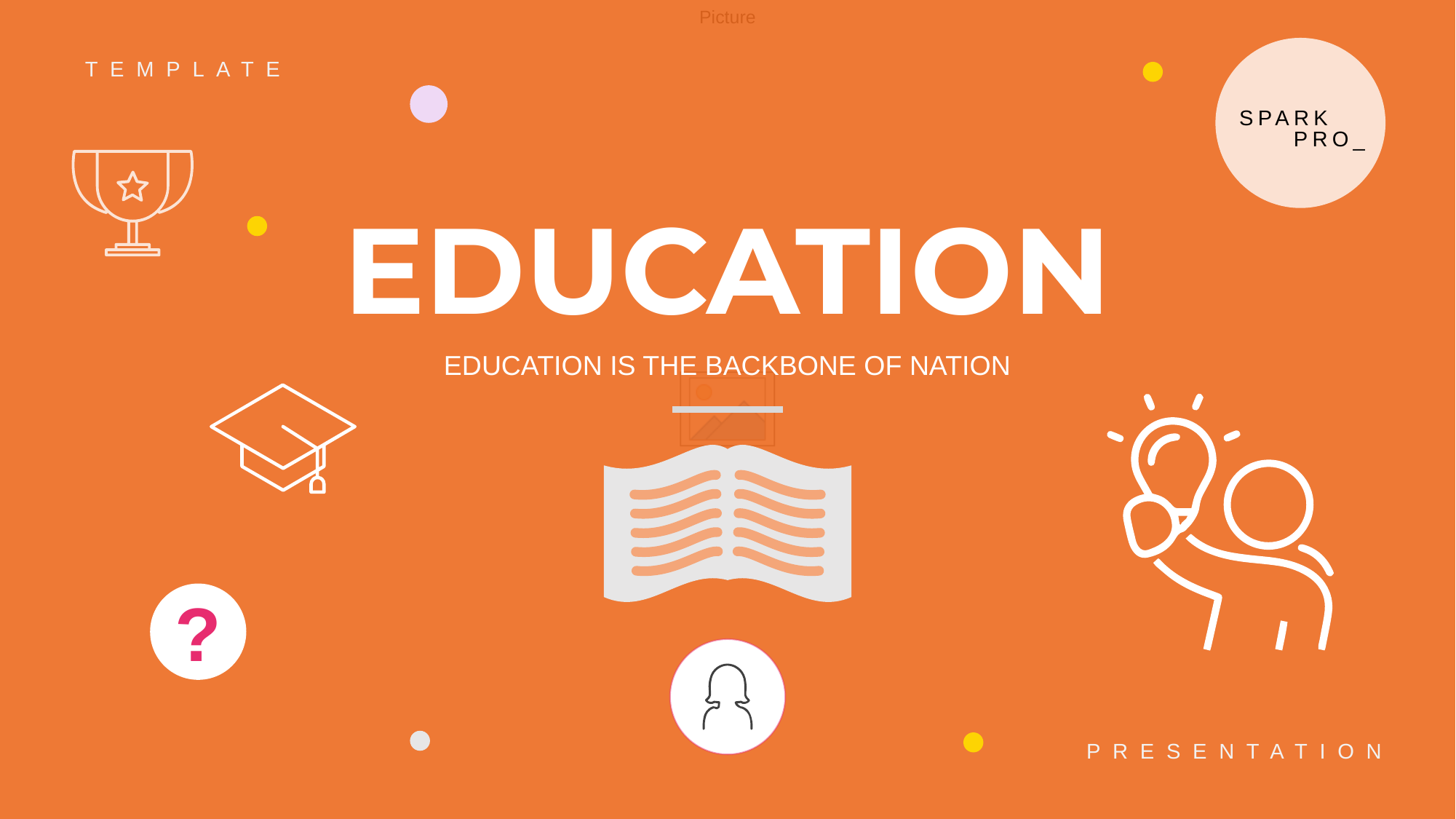

TEMPLATE

SPARK
PRO_

EDUCATION

EDUCATION IS THE BACKBONE OF NATION

?

PRESENTATION